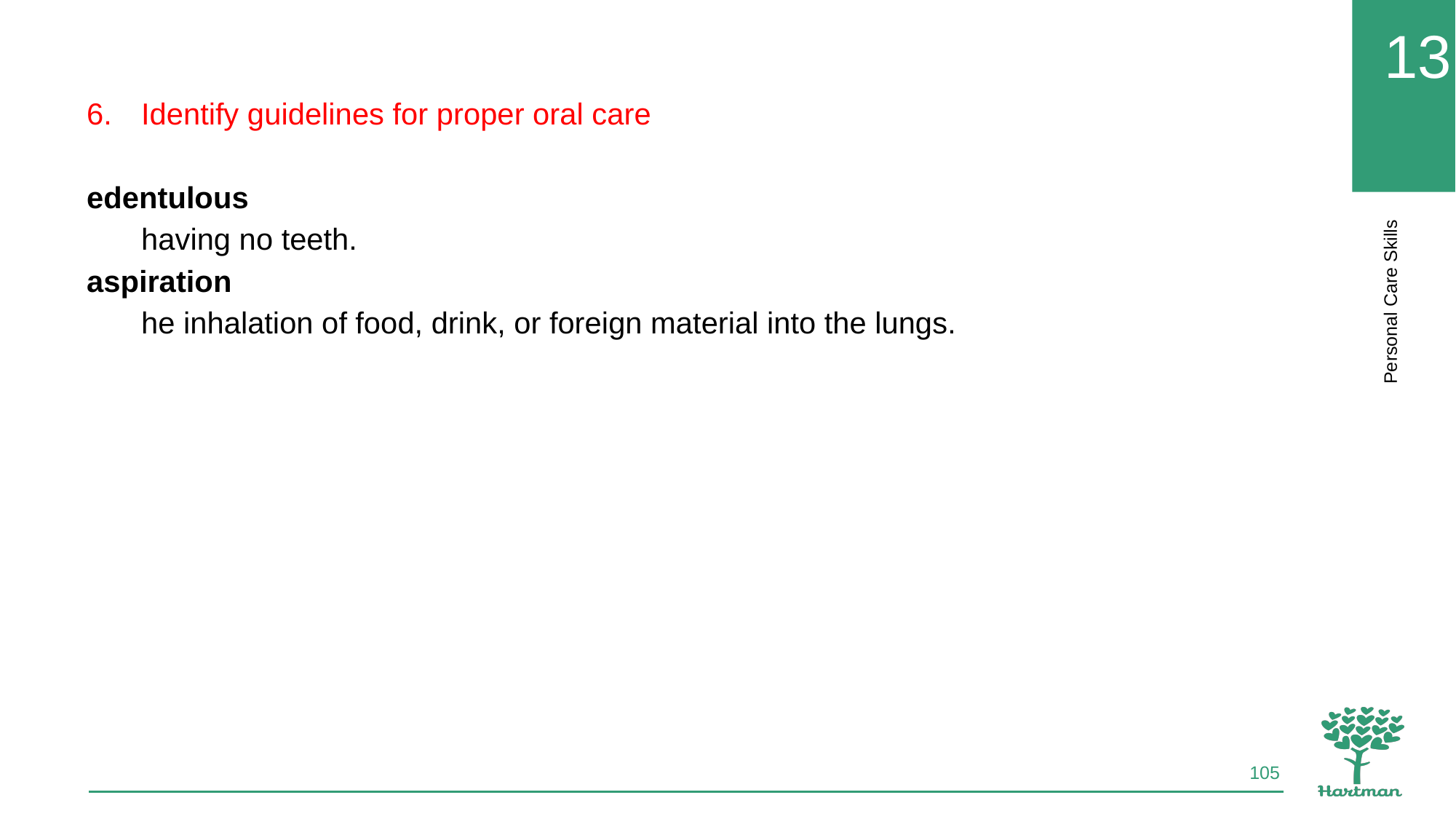

Identify guidelines for proper oral care

edentulous
having no teeth.
aspiration
he inhalation of food, drink, or foreign material into the lungs.

105